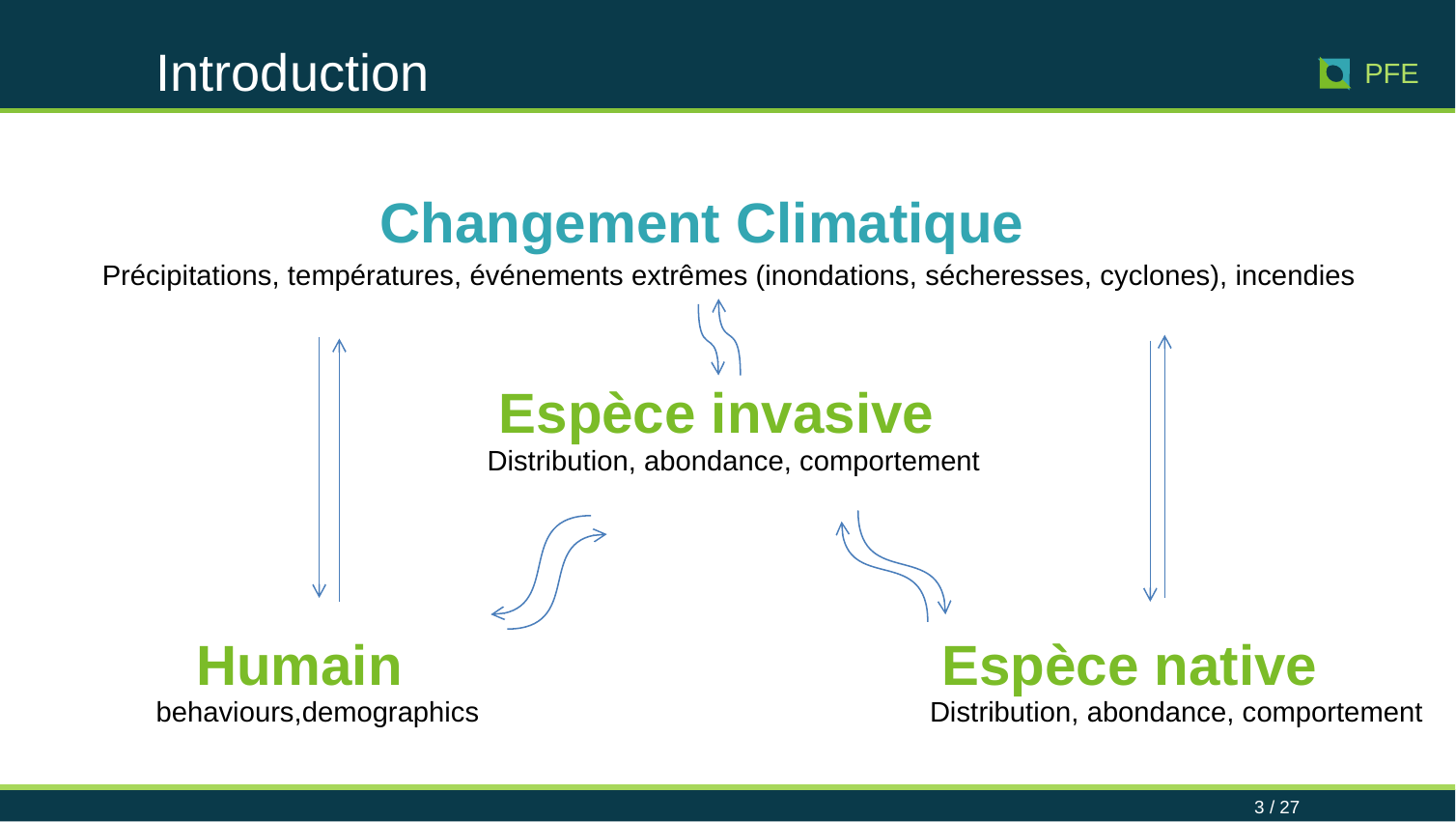

Introduction

3 / 27

PFE
Changement Climatique
Précipitations, températures, événements extrêmes (inondations, sécheresses, cyclones), incendies
Espèce invasive
Distribution, abondance, comportement
Humain
Espèce native
behaviours,demographics
Distribution, abondance, comportement